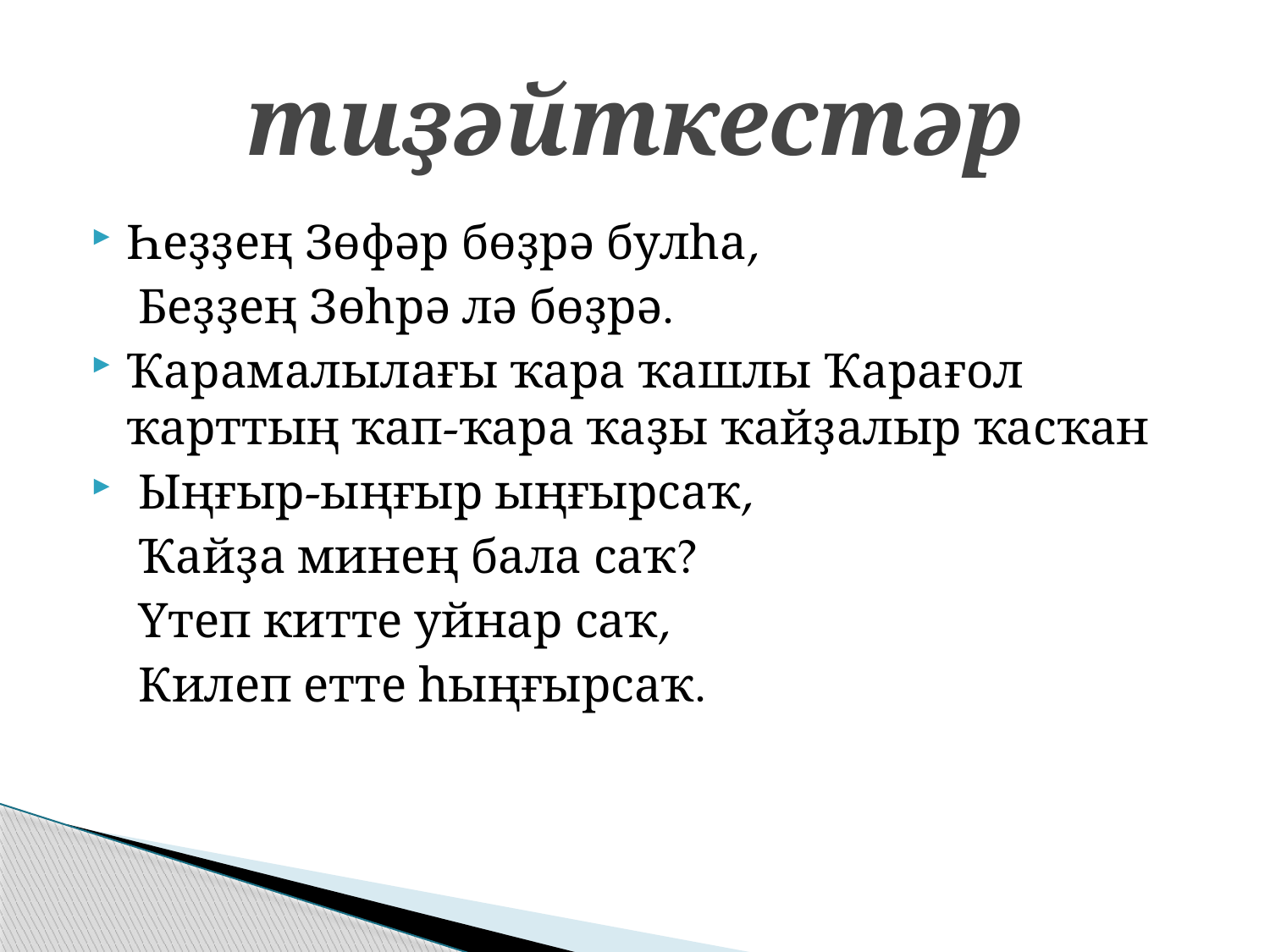

# тиҙәйткестәр
Һеҙҙең Зөфәр бөҙрә булһа,
    Беҙҙең Зөһрә лә бөҙрә.
Ҡарамалылағы ҡара ҡашлы Ҡарағол ҡарттың ҡап-ҡара ҡаҙы ҡайҙалыр ҡасҡан
 Ыңғыр-ыңғыр ыңғырсаҡ,
    Ҡайҙа минең бала саҡ?
    Үтеп китте уйнар саҡ,
    Килеп етте һыңғырсаҡ.